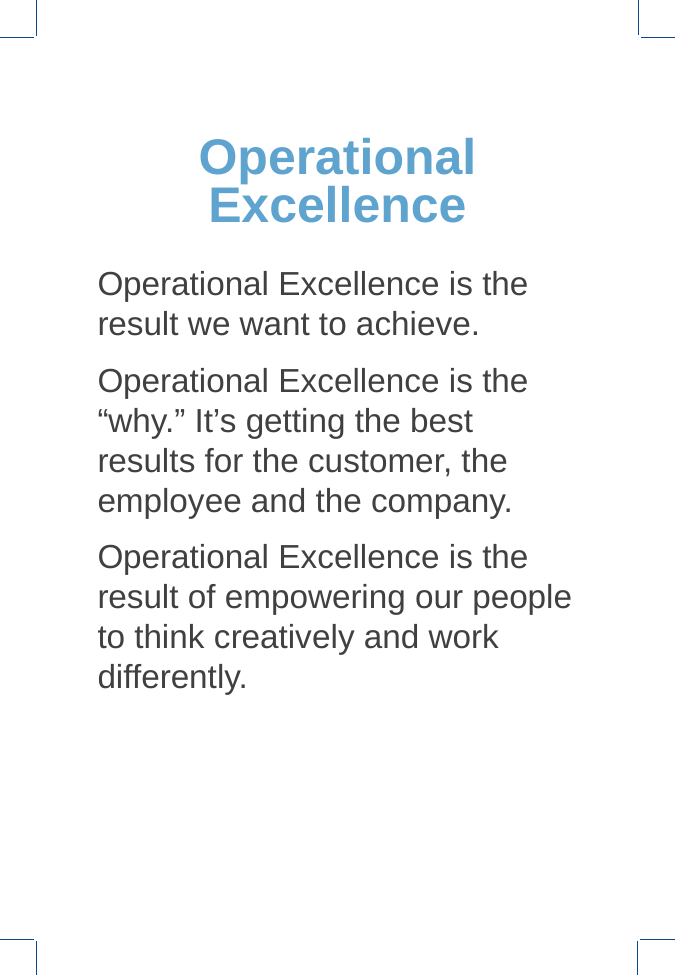

# Operational Excellence
Operational Excellence is the result we want to achieve.
Operational Excellence is the “why.” It’s getting the best results for the customer, the employee and the company.
Operational Excellence is the result of empowering our people to think creatively and work differently.